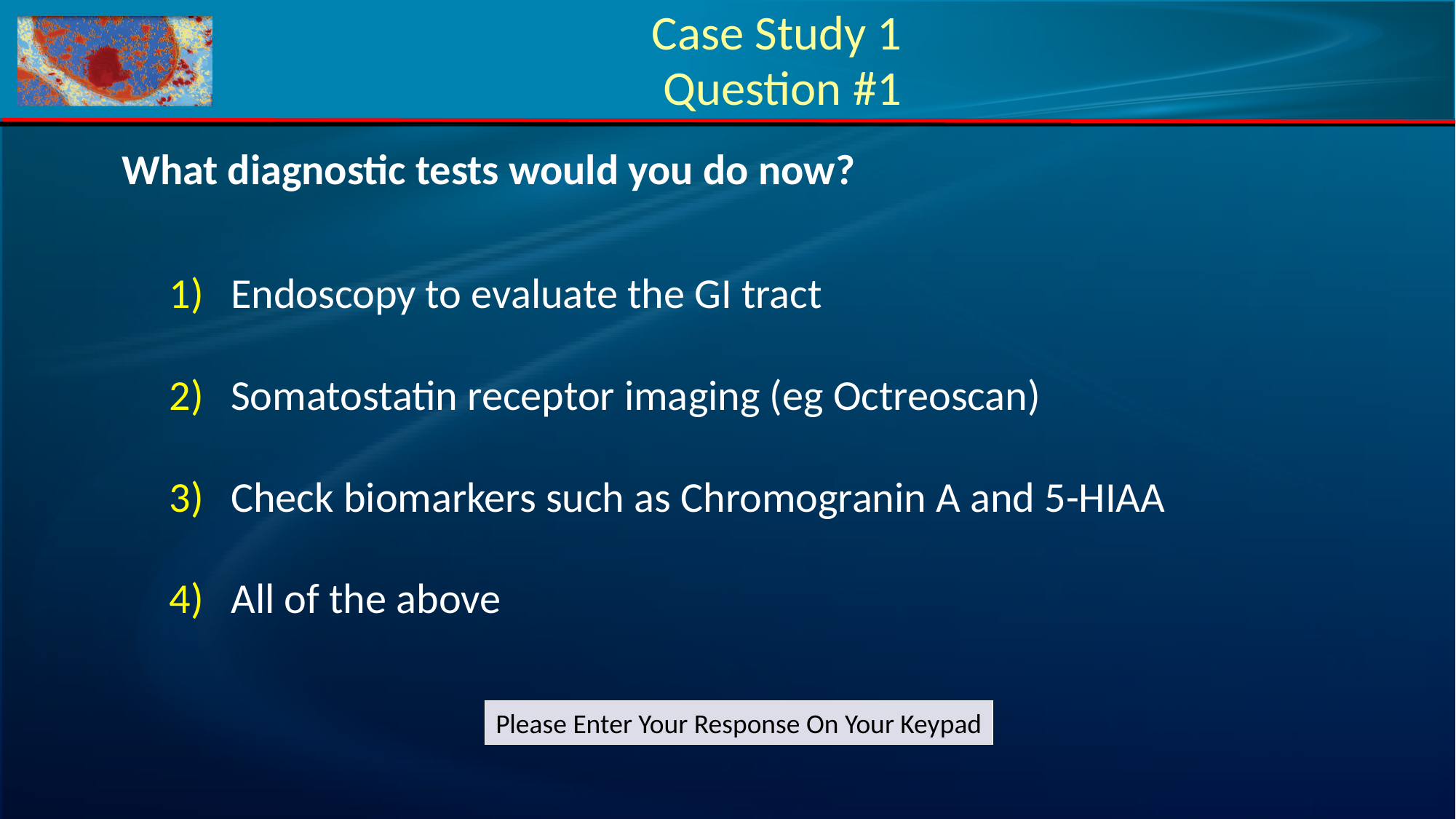

# Case Study 1 Question #1
What diagnostic tests would you do now?

Endoscopy to evaluate the GI tract

Somatostatin receptor imaging (eg Octreoscan)

Check biomarkers such as Chromogranin A and 5-HIAA

All of the above

Please Enter Your Response On Your Keypad